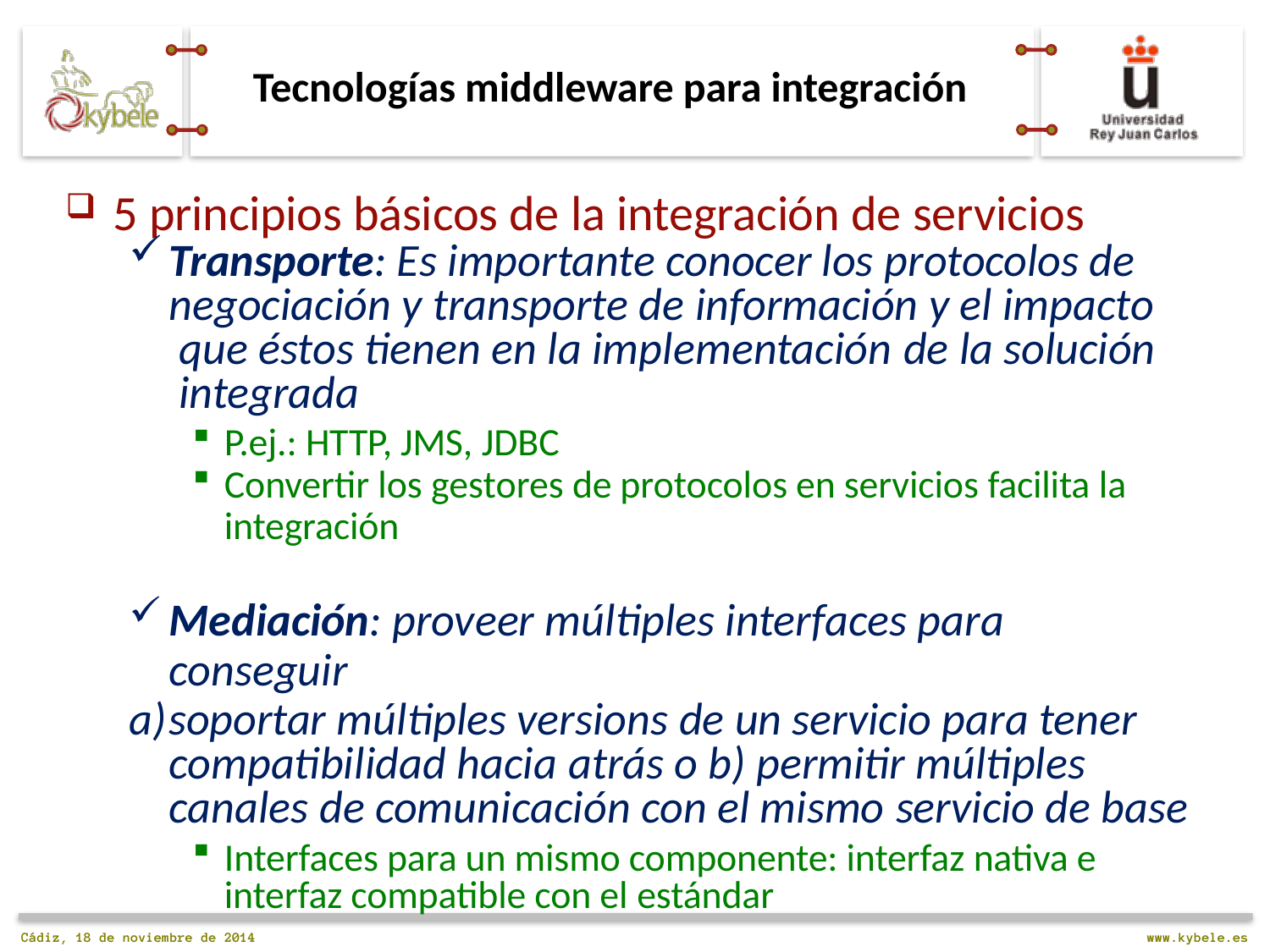

Tecnologías middleware para integración

5 principios básicos de la integración de servicios
Transporte: Es importante conocer los protocolos de  negociación y transporte de información y el impacto  que éstos tienen en la implementación de la solución  integrada
P.ej.: HTTP, JMS, JDBC
Convertir los gestores de protocolos en servicios facilita la
integración

Mediación: proveer múltiples interfaces para conseguir
soportar múltiples versions de un servicio para tener  compatibilidad hacia atrás o b) permitir múltiples  canales de comunicación con el mismo servicio de base
Interfaces para un mismo componente: interfaz nativa e  interfaz compatible con el estándar